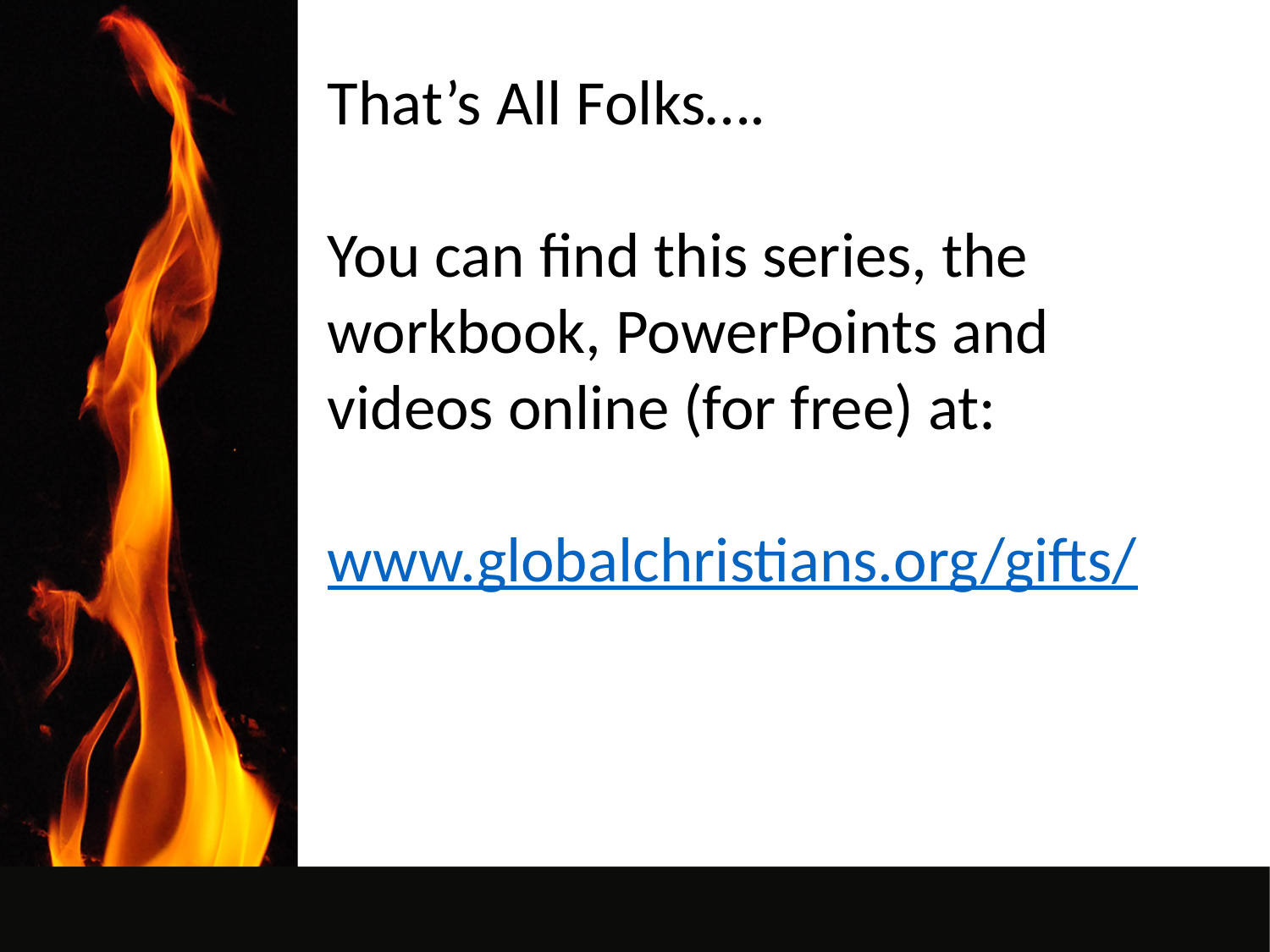

That’s All Folks….

You can find this series, the workbook, PowerPoints and videos online (for free) at:

www.globalchristians.org/gifts/